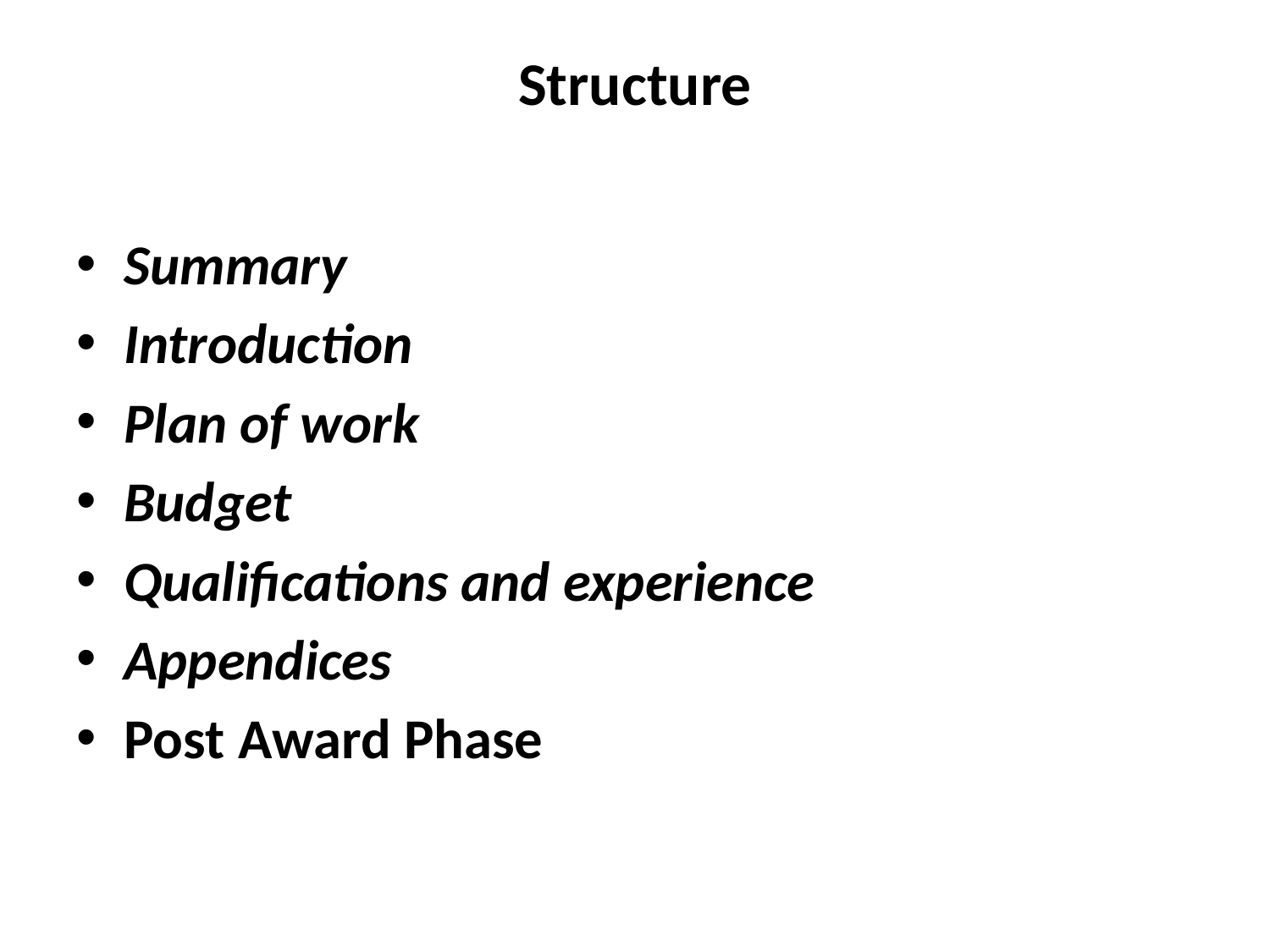

# Structure
Summary
Introduction
Plan of work
Budget
Qualifications and experience
Appendices
Post Award Phase